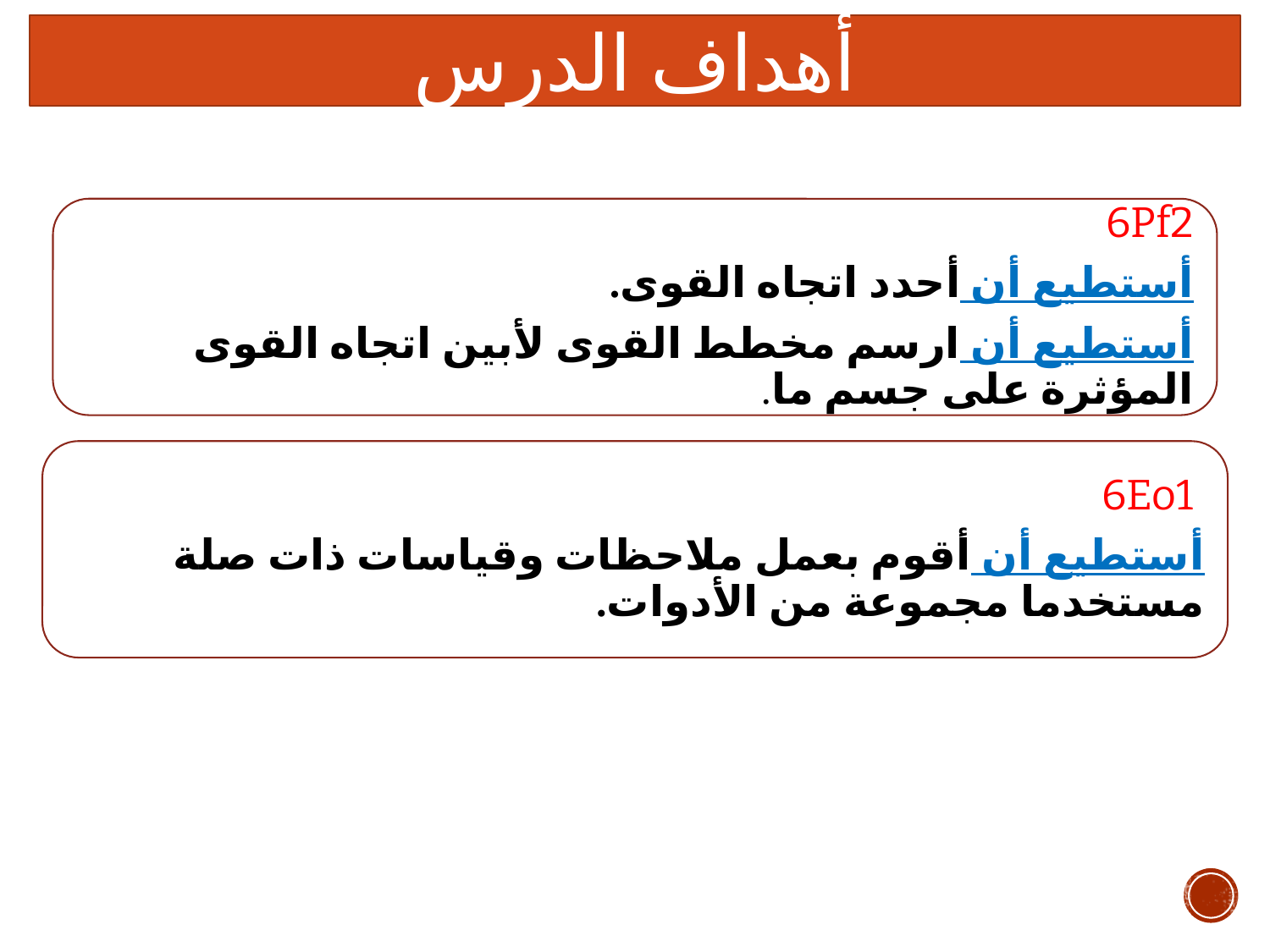

أهداف الدرس
6Pf2
أستطيع أن أحدد اتجاه القوى.
أستطيع أن ارسم مخطط القوى لأبين اتجاه القوى المؤثرة على جسم ما.
 6Eo1
أستطيع أن أقوم بعمل ملاحظات وقياسات ذات صلة مستخدما مجموعة من الأدوات.